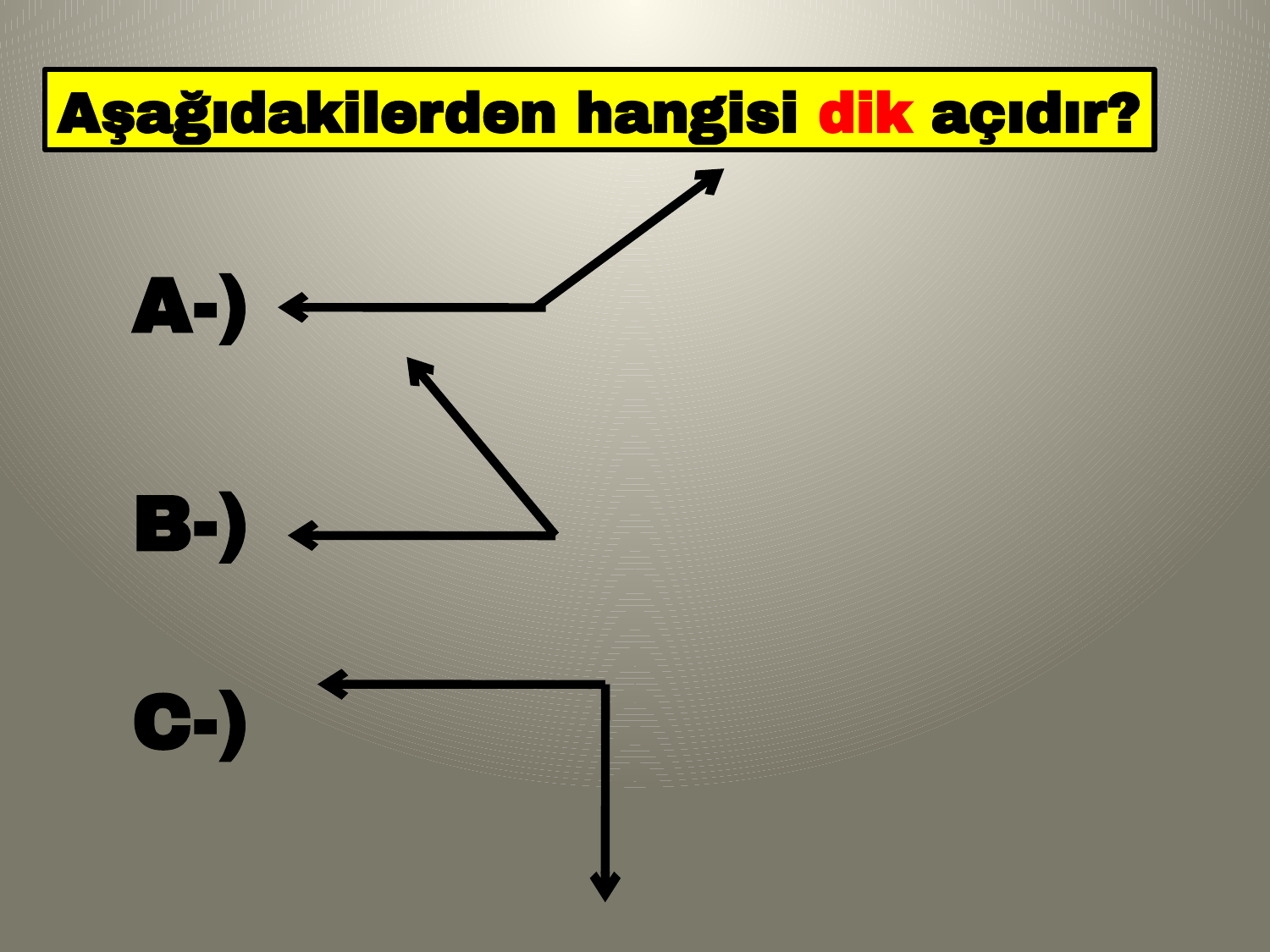

Aşağıdakilerden hangisi dik açıdır?
A-)
B-)
C-)